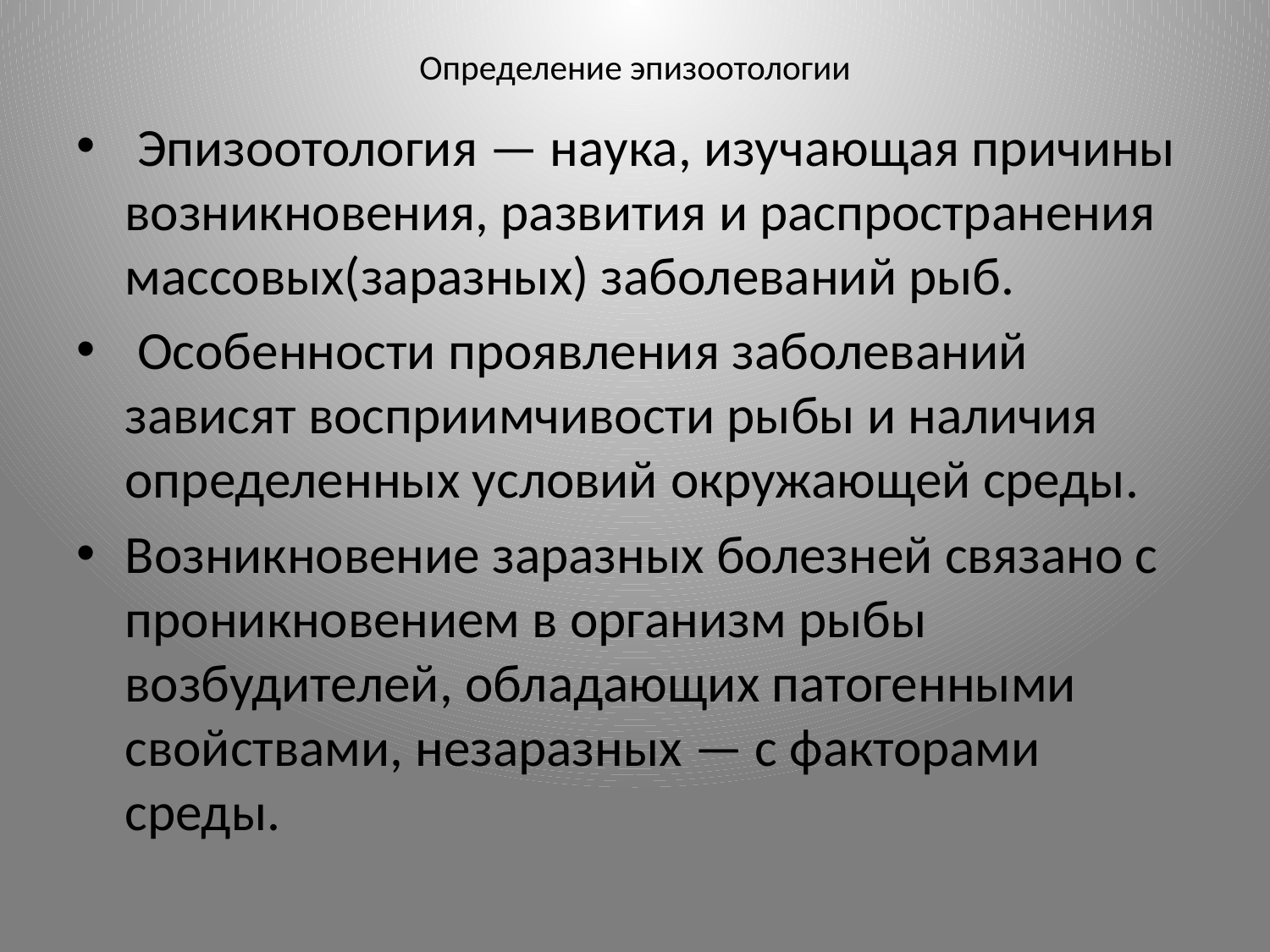

# Определение эпизоотологии
 Эпизоотология — наука, изучающая причины возникновения, развития и распространения массовых(заразных) заболеваний рыб.
 Особенности проявления заболеваний зависят восприимчивости рыбы и наличия определенных условий окружающей среды.
Возникновение заразных болезней связано с  проникновением в организм рыбы возбудителей, обладающих патогенными свойствами, незаразных — с факторами среды.